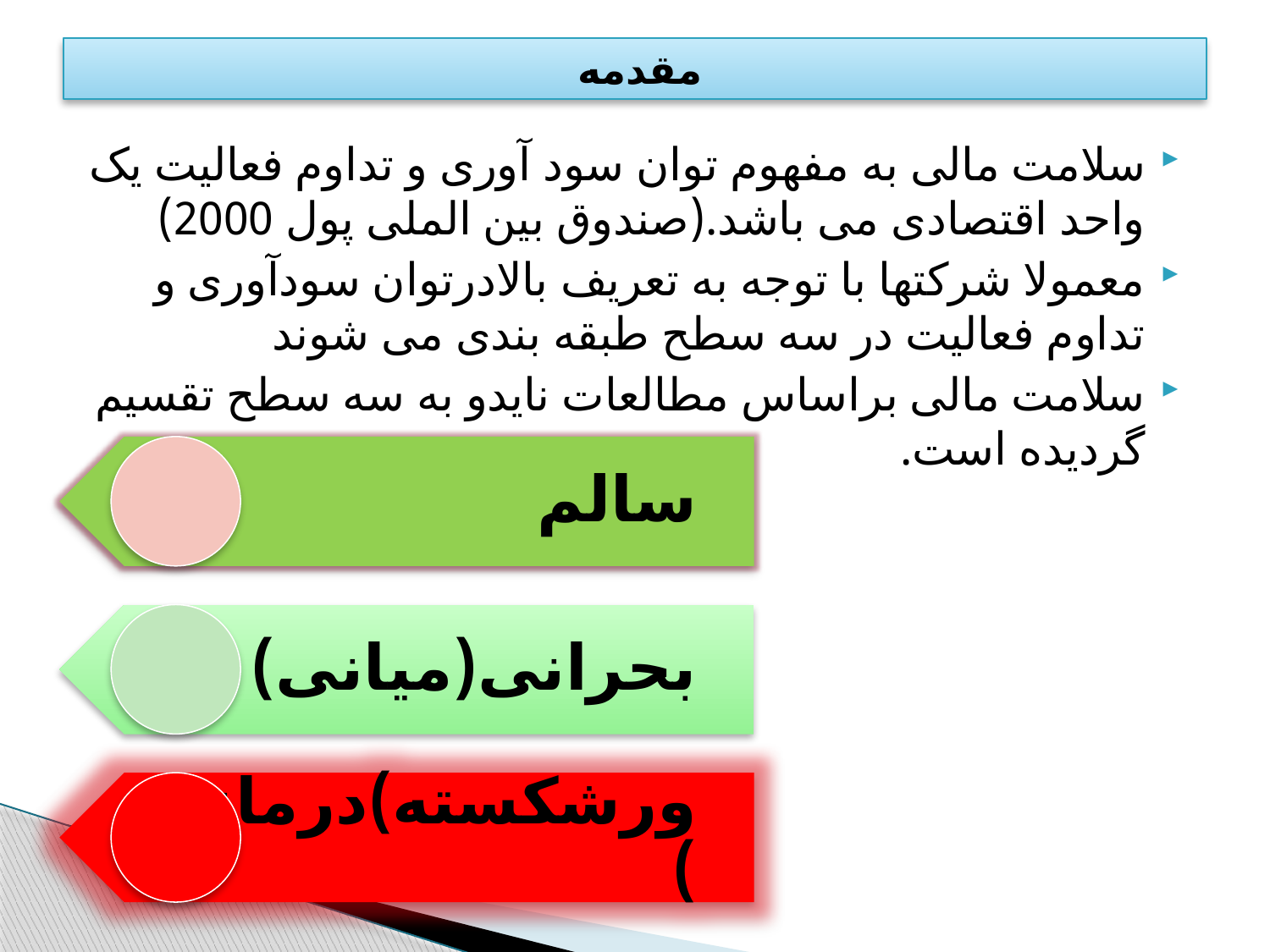

# مقدمه
سلامت مالی به مفهوم توان سود آوری و تداوم فعالیت یک واحد اقتصادی می باشد.(صندوق بین الملی پول 2000)
معمولا شرکتها با توجه به تعریف بالادرتوان سودآوری و تداوم فعالیت در سه سطح طبقه بندی می شوند
سلامت مالی براساس مطالعات نایدو به سه سطح تقسیم گردیده است.
سالم
بحرانی(میانی)
ورشکسته)درمانده)